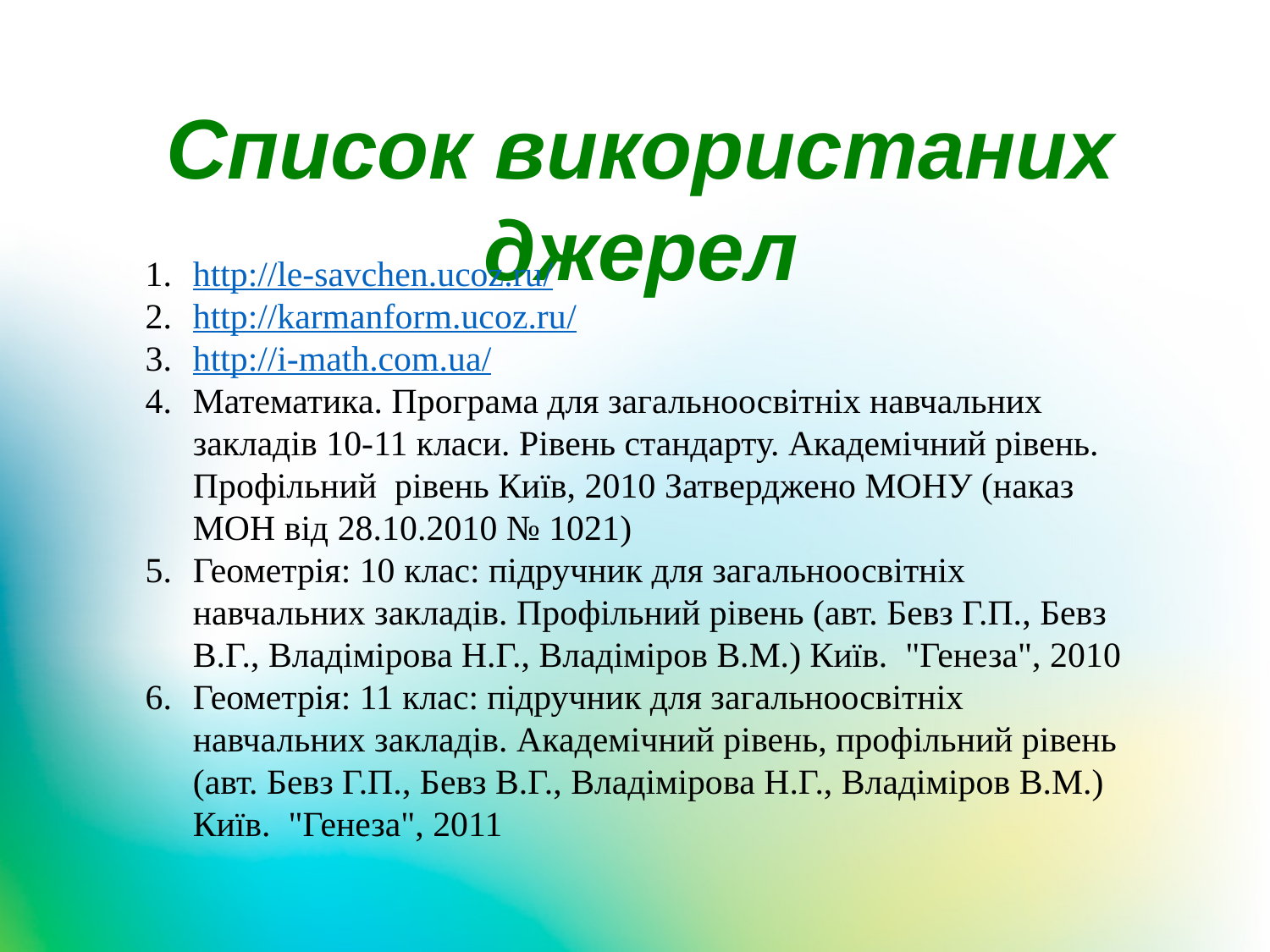

Список використаних джерел
http://le-savchen.ucoz.ru/
http://karmanform.ucoz.ru/
http://i-math.com.ua/
Математика. Програма для загальноосвітніх навчальних закладів 10-11 класи. Рівень стандарту. Академічний рівень. Профільний  рівень Київ, 2010 Затверджено МОНУ (наказ МОН від 28.10.2010 № 1021)
Геометрія: 10 клас: підручник для загальноосвітніх навчальних закладів. Профільний рівень (авт. Бевз Г.П., Бевз В.Г., Владімірова Н.Г., Владіміров В.М.) Київ.  "Генеза", 2010
Геометрія: 11 клас: підручник для загальноосвітніх навчальних закладів. Академічний рівень, профільний рівень (авт. Бевз Г.П., Бевз В.Г., Владімірова Н.Г., Владіміров В.М.) Київ.  "Генеза", 2011